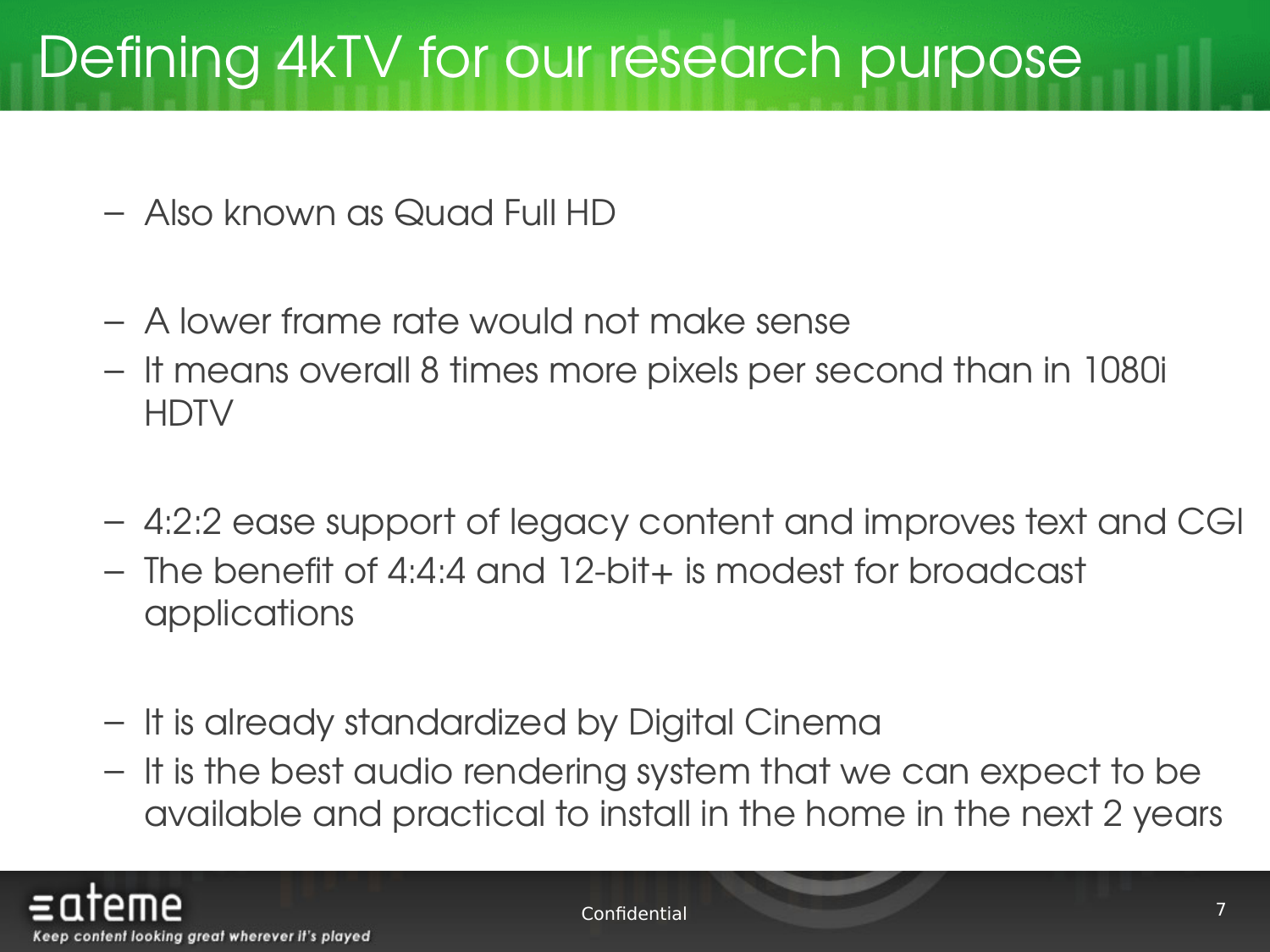

Defining 4kTV for our research purpose
We define 4kTV as 3840 x 2160 progressive (16/9)
Also known as Quad Full HD
We assume a frame rate of 50 or 59.94 Hz
A lower frame rate would not make sense
It means overall 8 times more pixels per second than in 1080i HDTV
Pixel format: 4:2:2 10-bit ideally
4:2:2 ease support of legacy content and improves text and CGI
The benefit of 4:4:4 and 12-bit+ is modest for broadcast applications
We target up to 7.1 Audio
It is already standardized by Digital Cinema
It is the best audio rendering system that we can expect to be available and practical to install in the home in the next 2 years